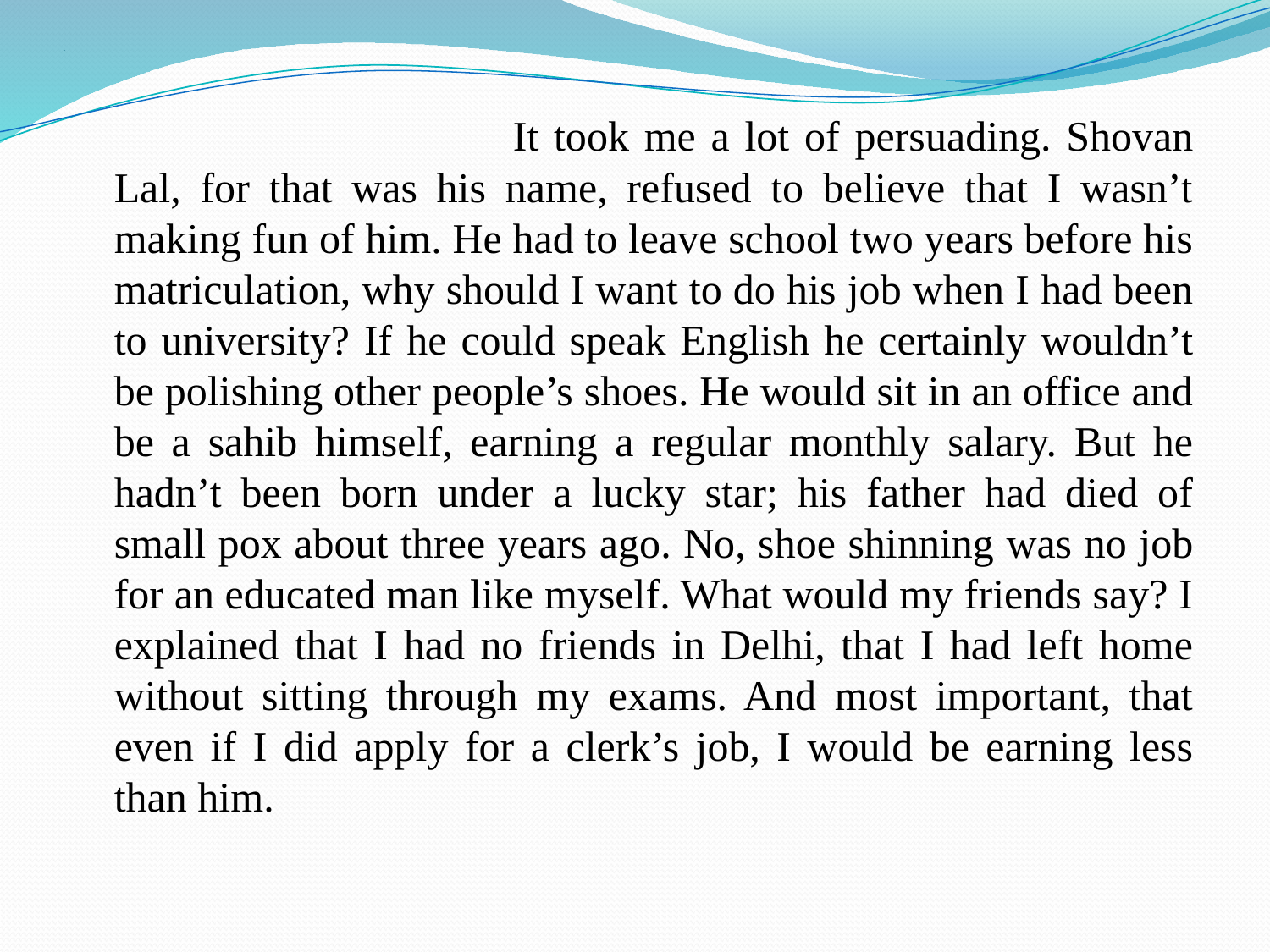

# .
    			It took me a lot of persuading. Shovan Lal, for that was his name, refused to believe that I wasn’t making fun of him. He had to leave school two years before his matriculation, why should I want to do his job when I had been to university? If he could speak English he certainly wouldn’t be polishing other people’s shoes. He would sit in an office and be a sahib himself, earning a regular monthly salary. But he hadn’t been born under a lucky star; his father had died of small pox about three years ago. No, shoe shinning was no job for an educated man like myself. What would my friends say? I explained that I had no friends in Delhi, that I had left home without sitting through my exams. And most important, that even if I did apply for a clerk’s job, I would be earning less than him.